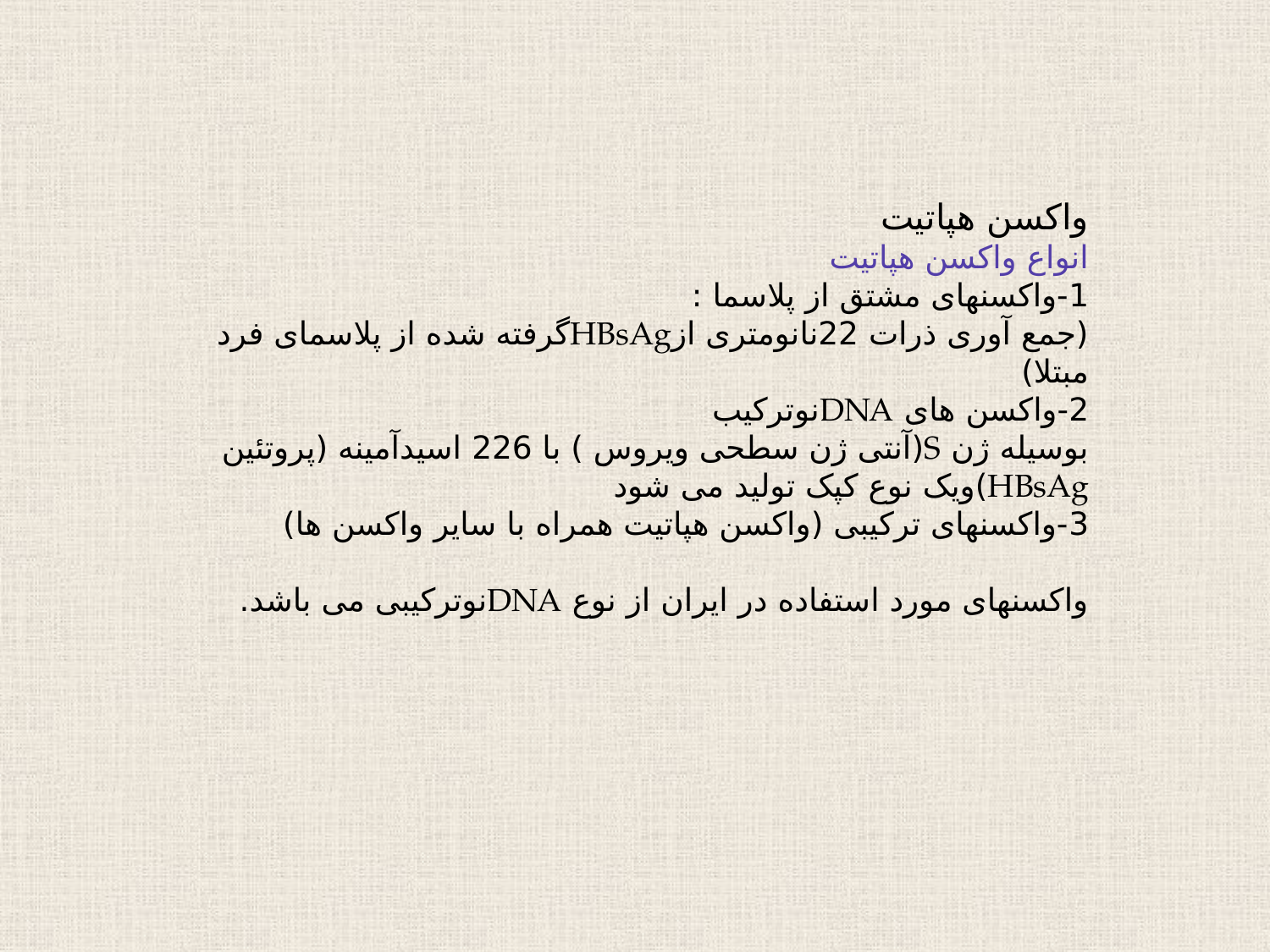

واکسن هپاتیت
انواع واکسن هپاتیت
1-واکسنهای مشتق از پلاسما :
(جمع آوری ذرات 22نانومتری ازHBsAgگرفته شده از پلاسمای فرد مبتلا)
2-واکسن های DNAنوترکیب
بوسیله ژن S(آنتی ژن سطحی ویروس ) با 226 اسیدآمینه (پروتئین HBsAg)ویک نوع کپک تولید می شود
3-واکسنهای ترکیبی (واکسن هپاتیت همراه با سایر واکسن ها)

واکسنهای مورد استفاده در ایران از نوع DNAنوترکیبی می باشد.